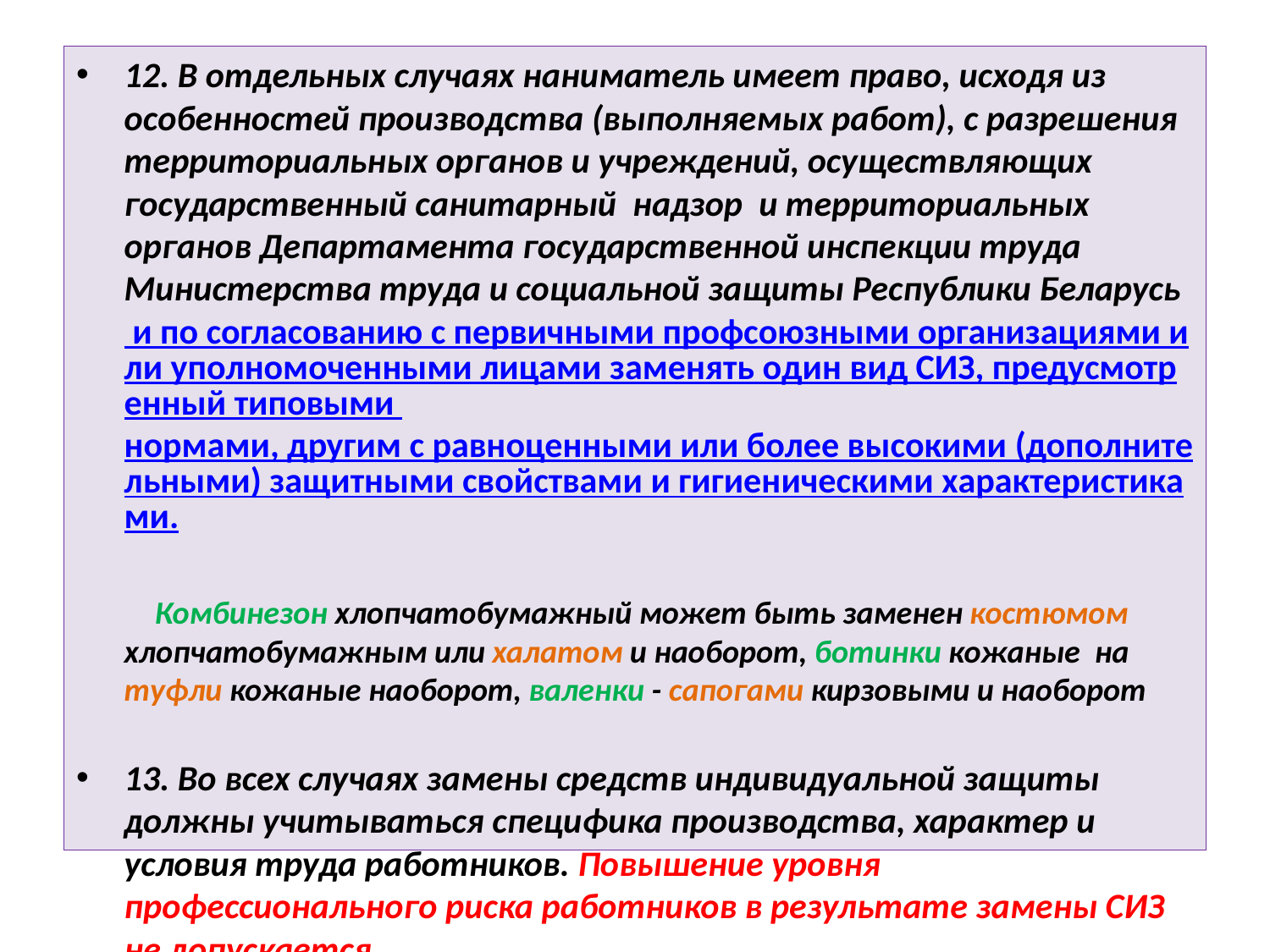

12. В отдельных случаях наниматель имеет право, исходя из особенностей производства (выполняемых работ), с разрешения территориальных органов и учреждений, осуществляющих государственный санитарный  надзор  и территориальных органов Департамента государственной инспекции труда Министерства труда и социальной защиты Республики Беларусь и по согласованию с первичными профсоюзными организациями или уполномоченными лицами заменять один вид СИЗ, предусмотренный типовыми нормами, другим с равноценными или более высокими (дополнительными) защитными свойствами и гигиеническими характеристиками.

            Комбинезон хлопчатобумажный может быть заменен костюмом хлопчатобумажным или халатом и наоборот, ботинки кожаные  на туфли кожаные наоборот, валенки - сапогами кирзовыми и наоборот

13. Во всех случаях замены средств индивидуальной защиты должны учитываться специфика производства, характер и условия труда работников. Повышение уровня профессионального риска работников в результате замены СИЗ не допускается.